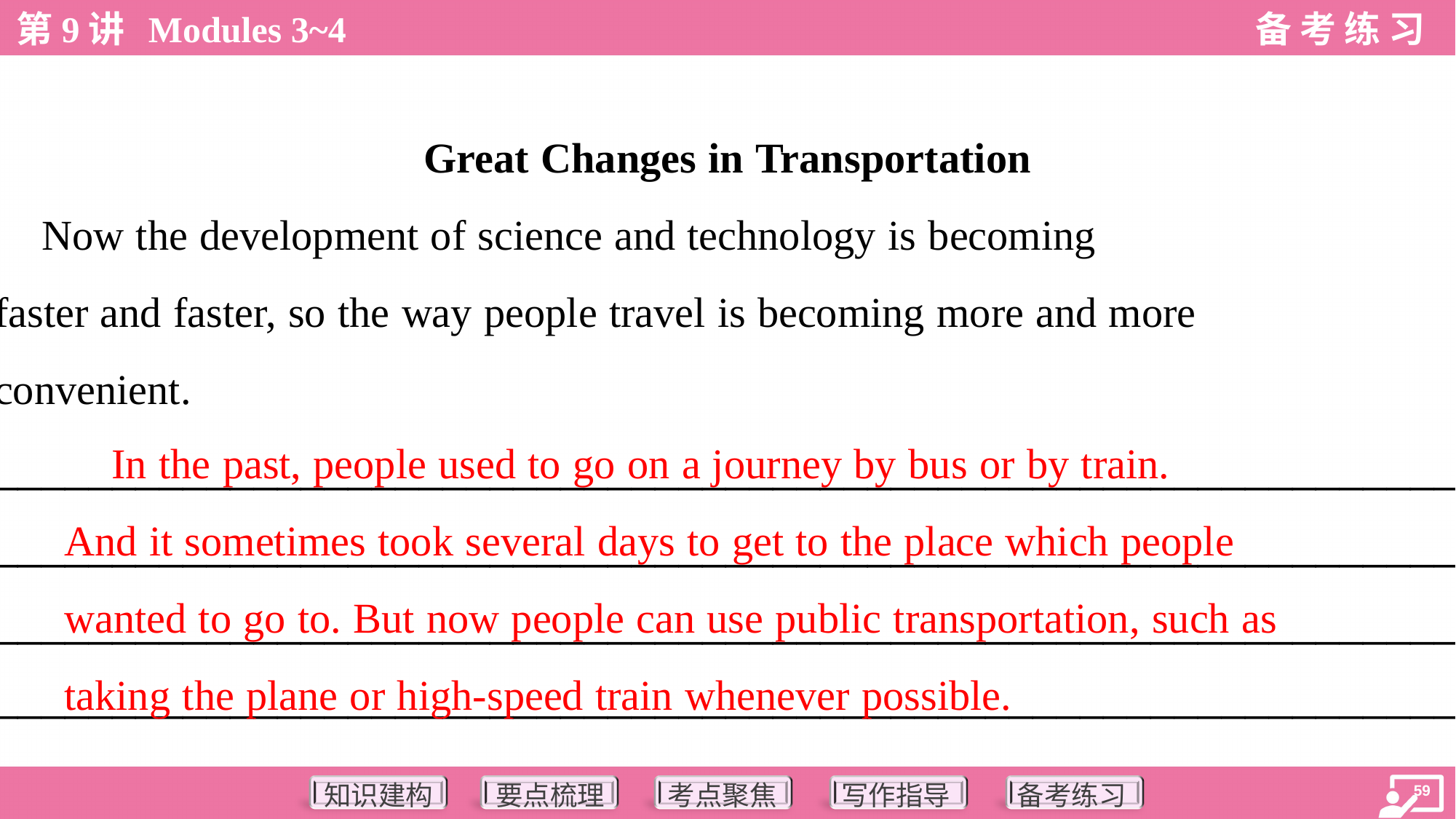

Great Changes in Transportation
    Now the development of science and technology is becoming
faster and faster, so the way people travel is becoming more and more
convenient.
______________________________________________________________
______________________________________________________________
______________________________________________________________
______________________________________________________________
    In the past, people used to go on a journey by bus or by train.
And it sometimes took several days to get to the place which people
wanted to go to. But now people can use public transportation, such as
taking the plane or high-speed train whenever possible.